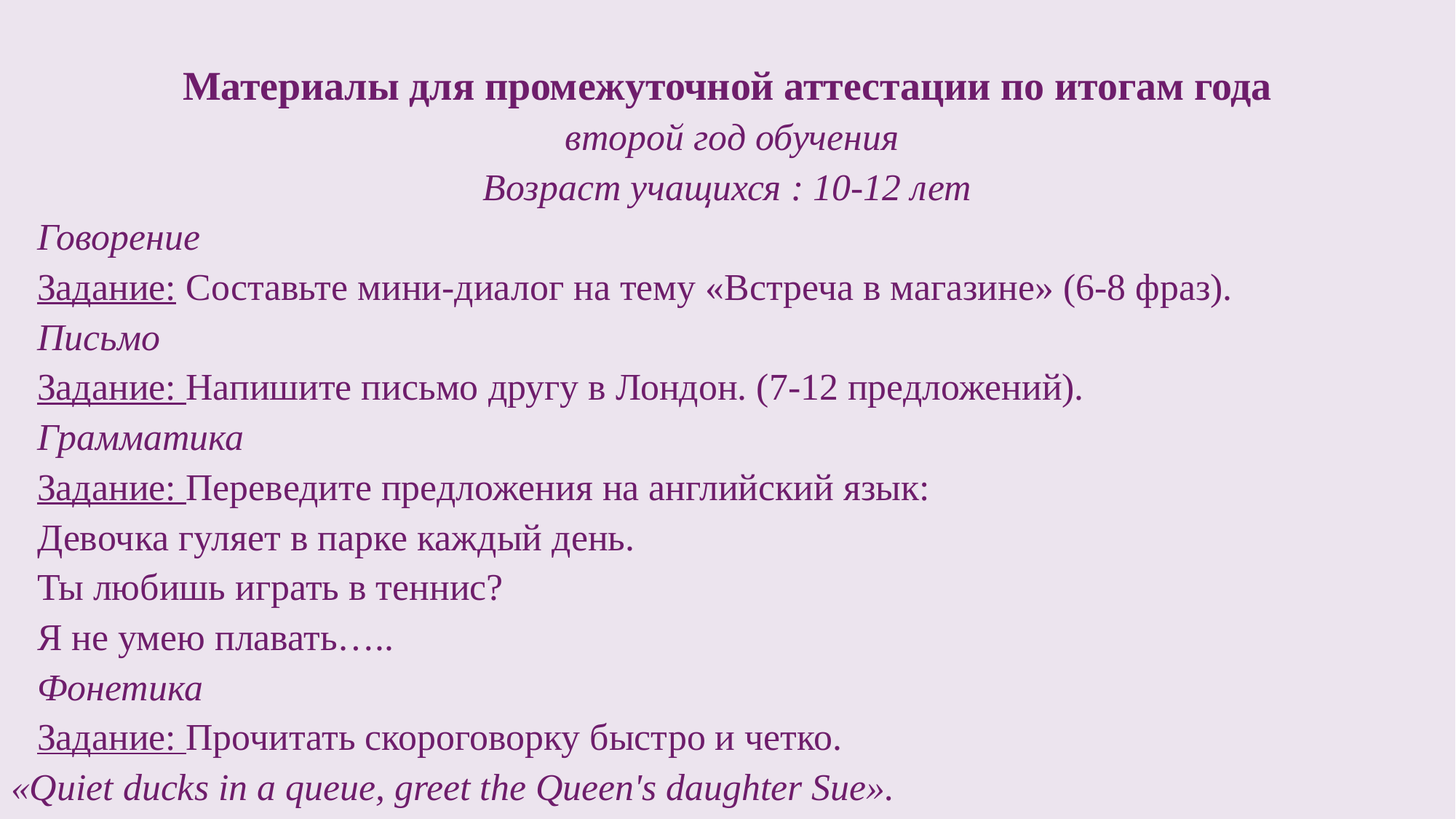

Материалы для промежуточной аттестации по итогам года
 второй год обучения
Возраст учащихся : 10-12 лет
		Говорение
	Задание: Составьте мини-диалог на тему «Встреча в магазине» (6-8 фраз).
		Письмо
	Задание: Напишите письмо другу в Лондон. (7-12 предложений).
		Грамматика
	Задание: Переведите предложения на английский язык:
		Девочка гуляет в парке каждый день.
		Ты любишь играть в теннис?
		Я не умею плавать…..
	Фонетика
	Задание: Прочитать скороговорку быстро и четко.
«Quiet ducks in a queue, greet the Queen's daughter Sue».